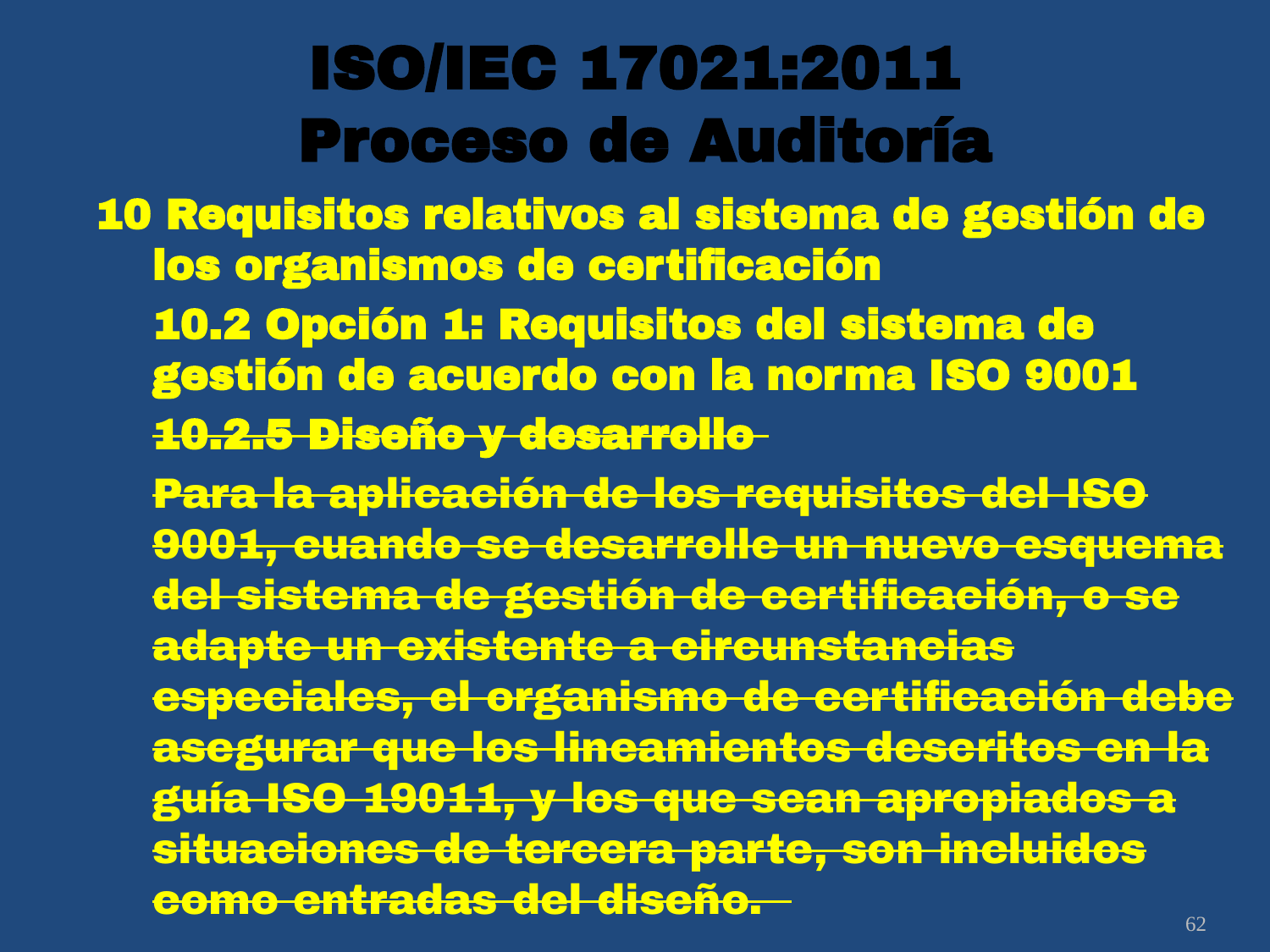

# ISO/IEC 17021:2011 Proceso de Auditoría
10 Requisitos relativos al sistema de gestión de los organismos de certificación
	10.2 Opción 1: Requisitos del sistema de gestión de acuerdo con la norma ISO 9001
	10.2.5 Diseño y desarrollo
	Para la aplicación de los requisitos del ISO 9001, cuando se desarrolle un nuevo esquema del sistema de gestión de certificación, o se adapte un existente a circunstancias especiales, el organismo de certificación debe asegurar que los lineamientos descritos en la guía ISO 19011, y los que sean apropiados a situaciones de tercera parte, son incluidos como entradas del diseño.
62